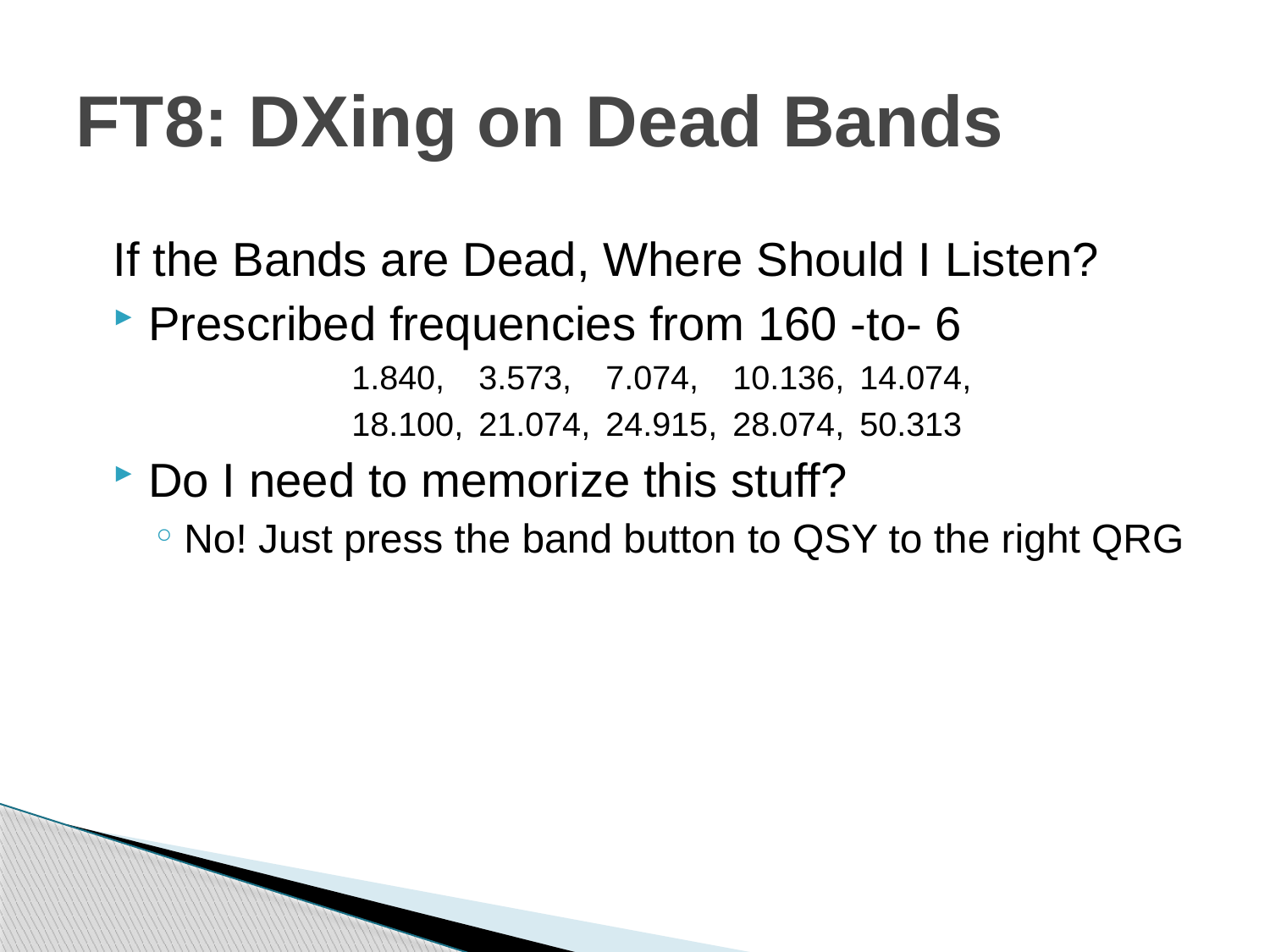

# FT8: DXing on Dead Bands
If the Bands are Dead, Where Should I Listen?
Prescribed frequencies from 160 -to- 6
	1.840,	3.573,	7.074,	10.136,	14.074,
	18.100,	21.074,	24.915,	28.074,	50.313
Do I need to memorize this stuff?
No! Just press the band button to QSY to the right QRG